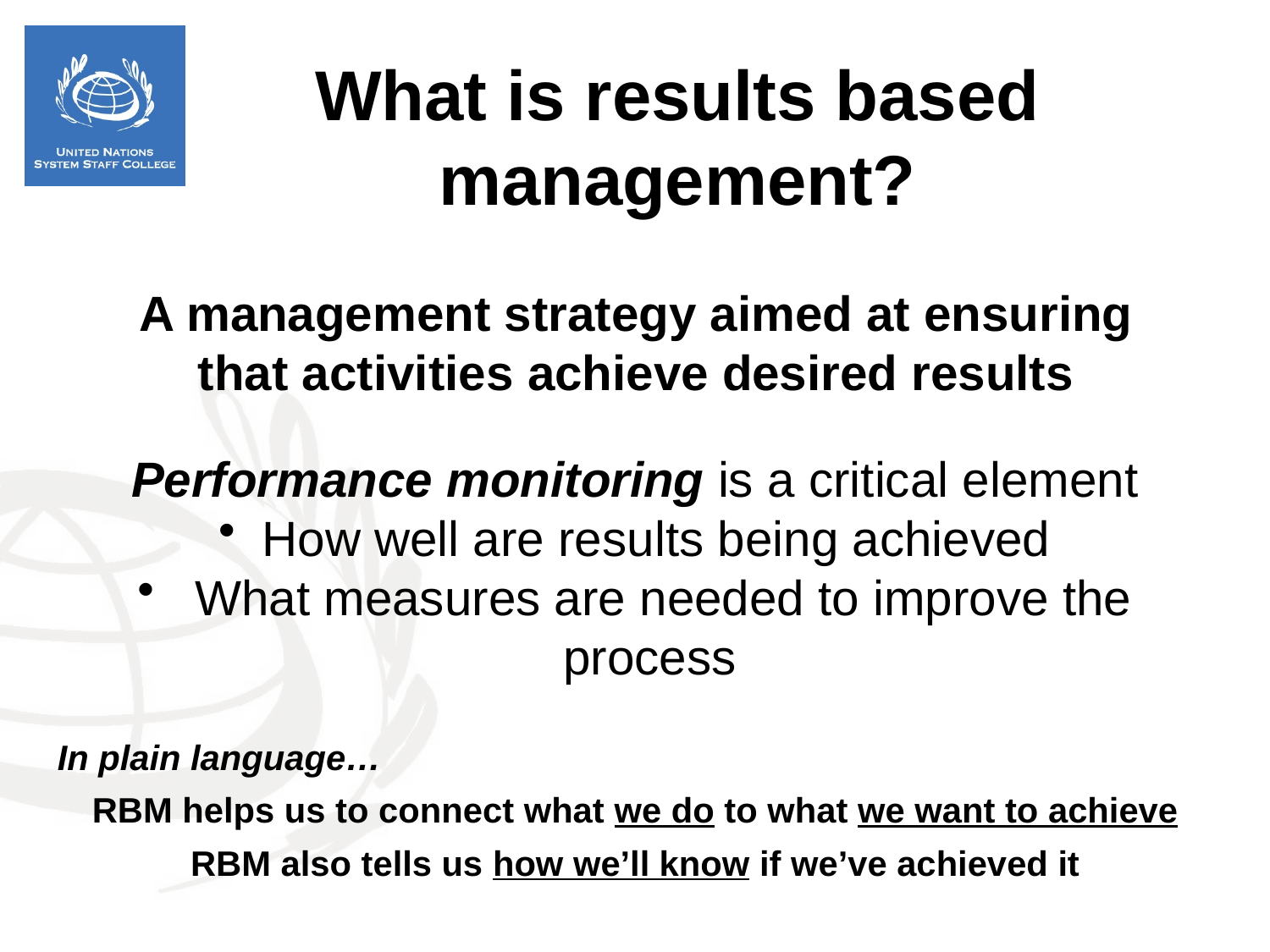

What is results based management?
A management strategy aimed at ensuring
that activities achieve desired results

Performance monitoring is a critical element
 How well are results being achieved
  What measures are needed to improve the process

In plain language…
RBM helps us to connect what we do to what we want to achieve
RBM also tells us how we’ll know if we’ve achieved it